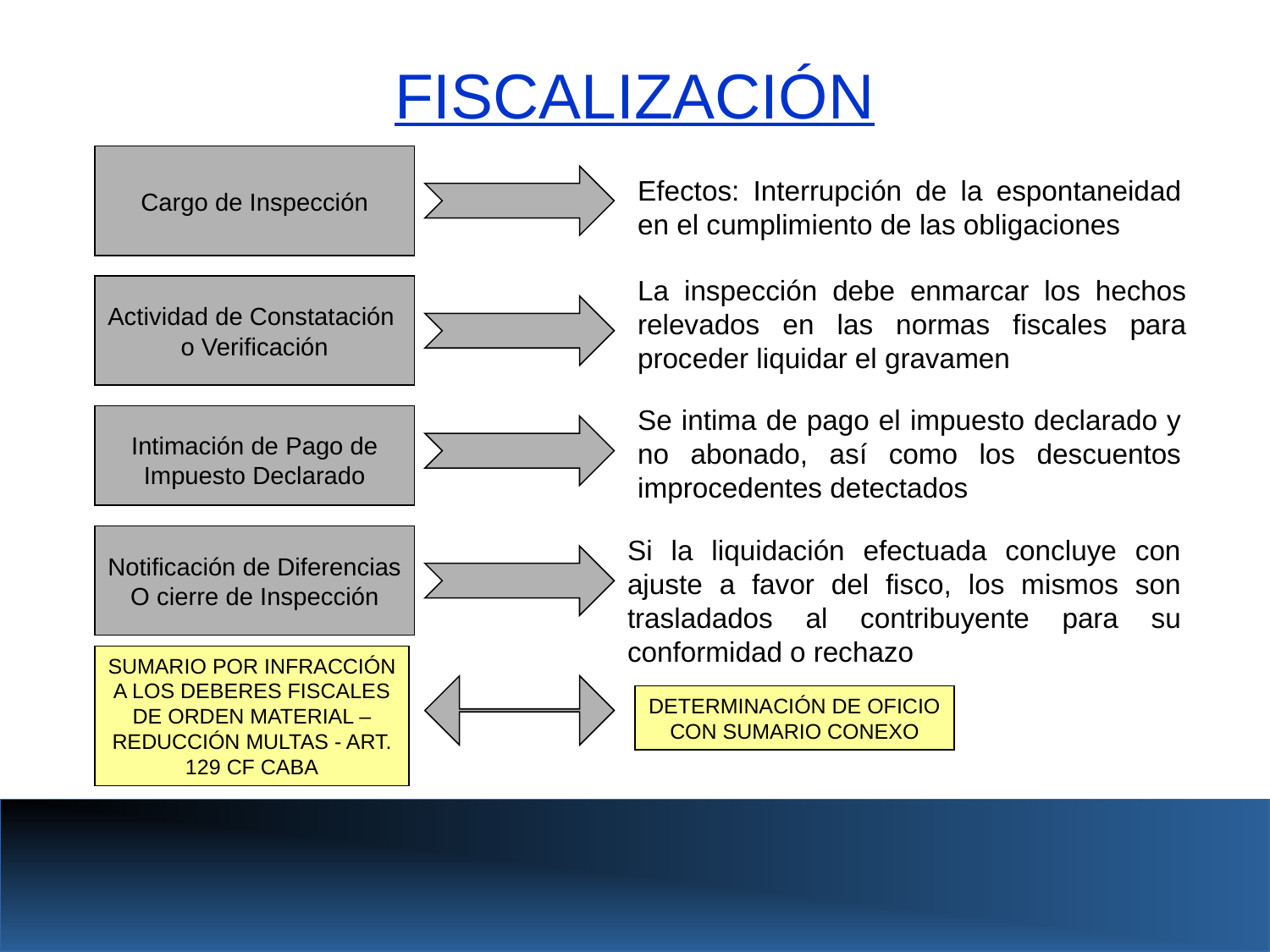

FISCALIZACIÓN
Cargo de Inspección

Efectos: Interrupción de la espontaneidad en el cumplimiento de las obligaciones
La inspección debe enmarcar los hechos relevados en las normas fiscales para proceder liquidar el gravamen
Actividad de Constatación
o Verificación

Se intima de pago el impuesto declarado y no abonado, así como los descuentos improcedentes detectados

Intimación de Pago de Impuesto Declarado

Notificación de Diferencias
O cierre de Inspección
Si la liquidación efectuada concluye con ajuste a favor del fisco, los mismos son trasladados al contribuyente para su conformidad o rechazo

SUMARIO POR INFRACCIÓN A LOS DEBERES FISCALES DE ORDEN MATERIAL – REDUCCIÓN MULTAS - ART. 129 CF CABA

DETERMINACIÓN DE OFICIO CON SUMARIO CONEXO